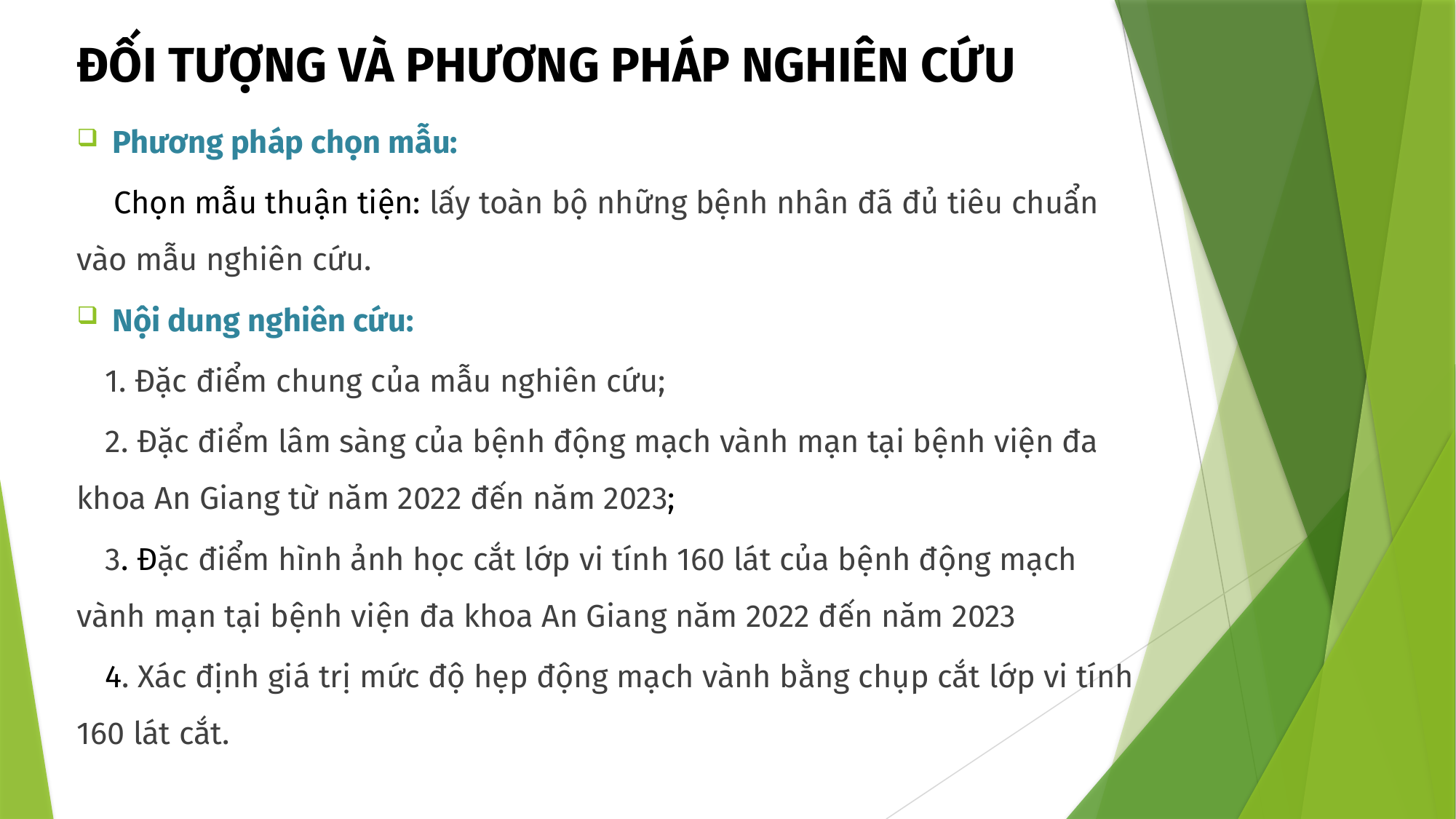

# ĐỐI TƯỢNG VÀ PHƯƠNG PHÁP NGHIÊN CỨU
Phương pháp chọn mẫu:
     Chọn mẫu thuận tiện: lấy toàn bộ những bệnh nhân đã đủ tiêu chuẩn vào mẫu nghiên cứu.
Nội dung nghiên cứu:
	1. Đặc điểm chung của mẫu nghiên cứu;
	2. Đặc điểm lâm sàng của bệnh động mạch vành mạn tại bệnh viện đa khoa An Giang từ năm 2022 đến năm 2023;
	3. Đặc điểm hình ảnh học cắt lớp vi tính 160 lát của bệnh động mạch vành mạn tại bệnh viện đa khoa An Giang năm 2022 đến năm 2023
	4. Xác định giá trị mức độ hẹp động mạch vành bằng chụp cắt lớp vi tính 160 lát cắt.